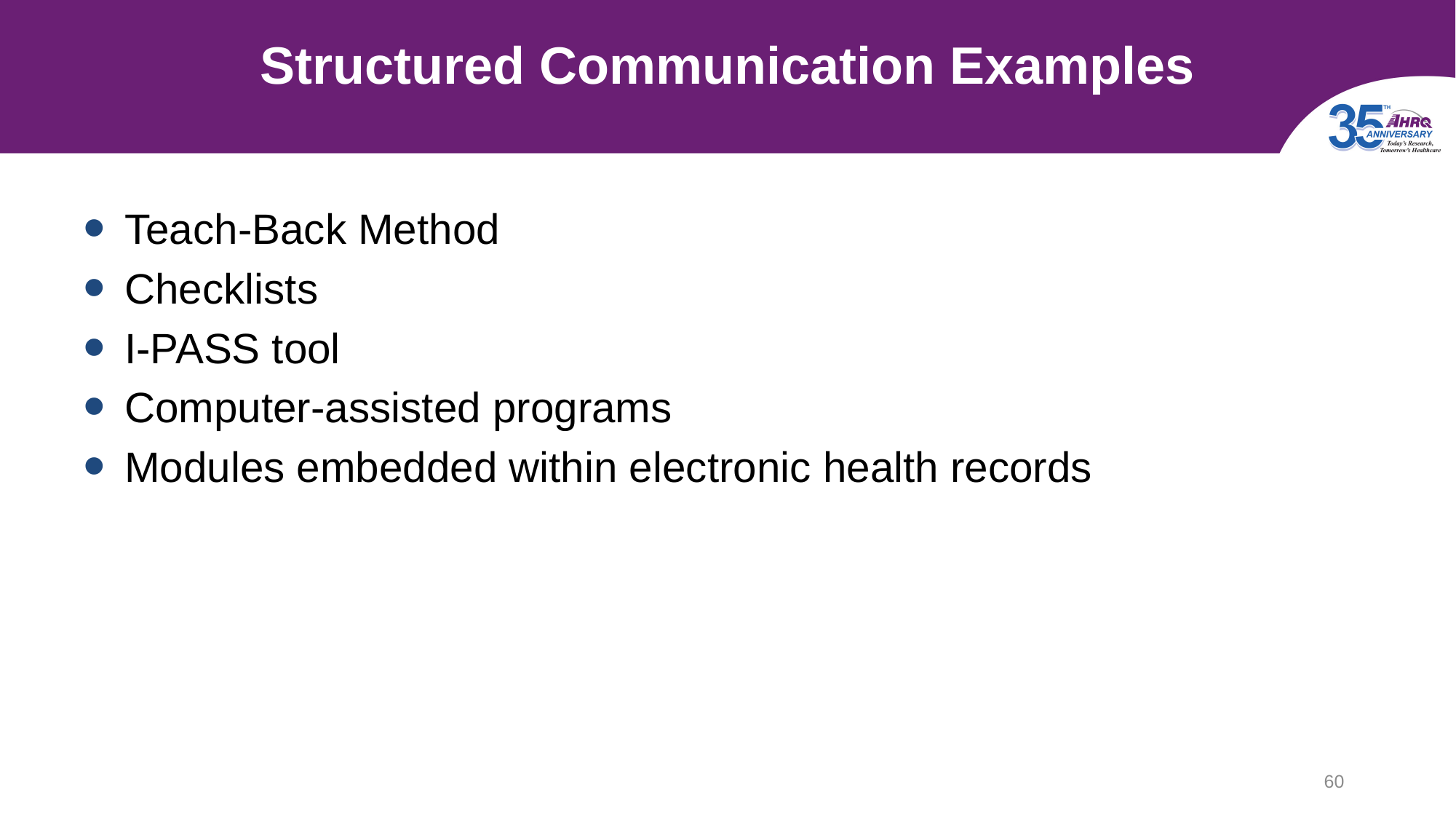

# Structured Communication Examples
Teach-Back Method
Checklists
I-PASS tool
Computer-assisted programs
Modules embedded within electronic health records
60